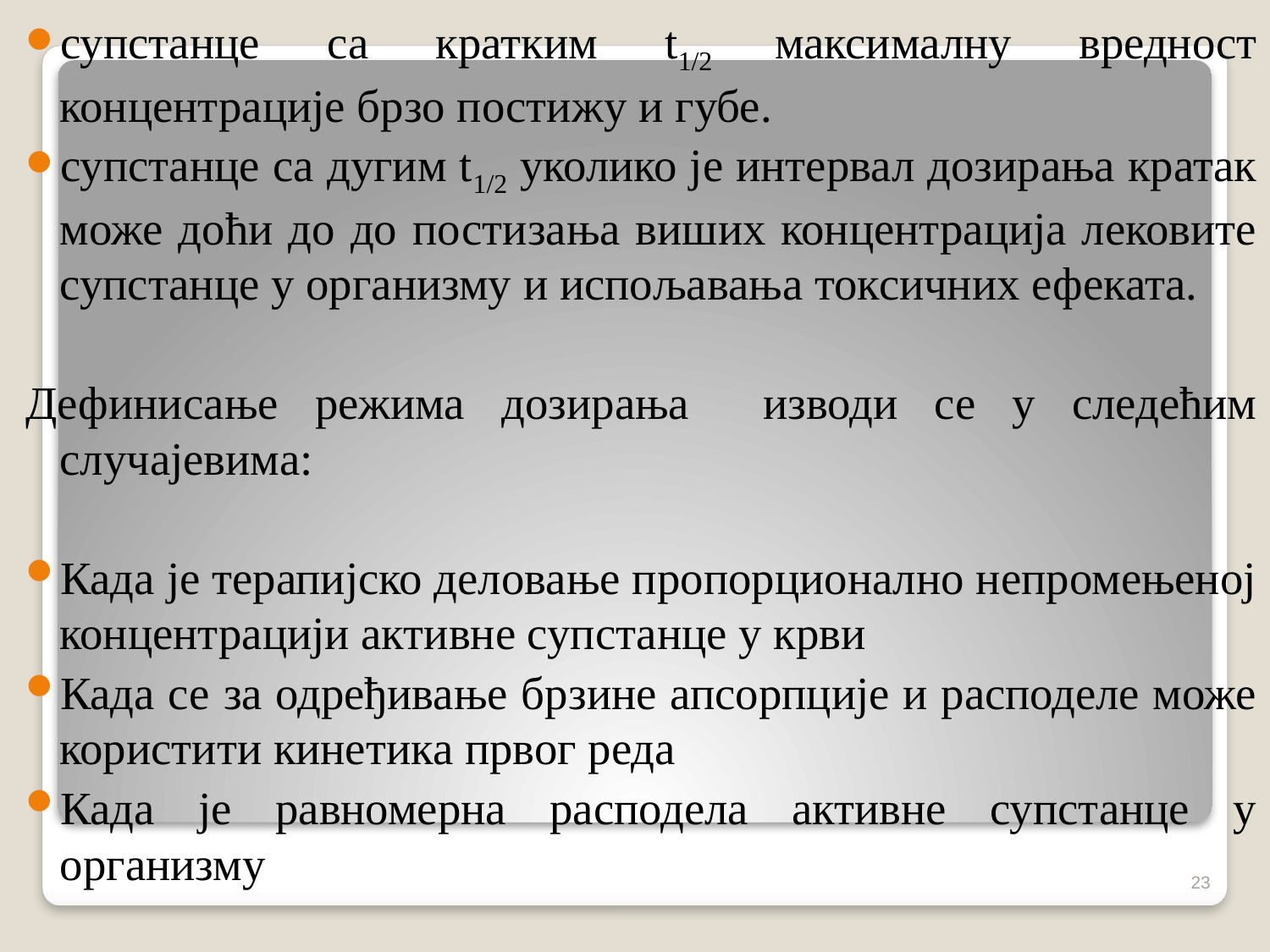

супстанце са кратким t1/2 максималну вредност концентрације брзо постижу и губе.
супстанце са дугим t1/2 уколико је интервал дозирања кратак може доћи до до постизања виших концентрација лековите супстанце у организму и испољавања токсичних ефеката.

Дефинисање режима дозирања  изводи се у следећим случајевима:

Када је терапијско деловање пропорционално непромењеној концентрацији активне супстанце у крви
Када се за одређивање брзине апсорпције и расподеле може користити кинетика првог реда
Када је равномерна расподела активне супстанце у организму

23